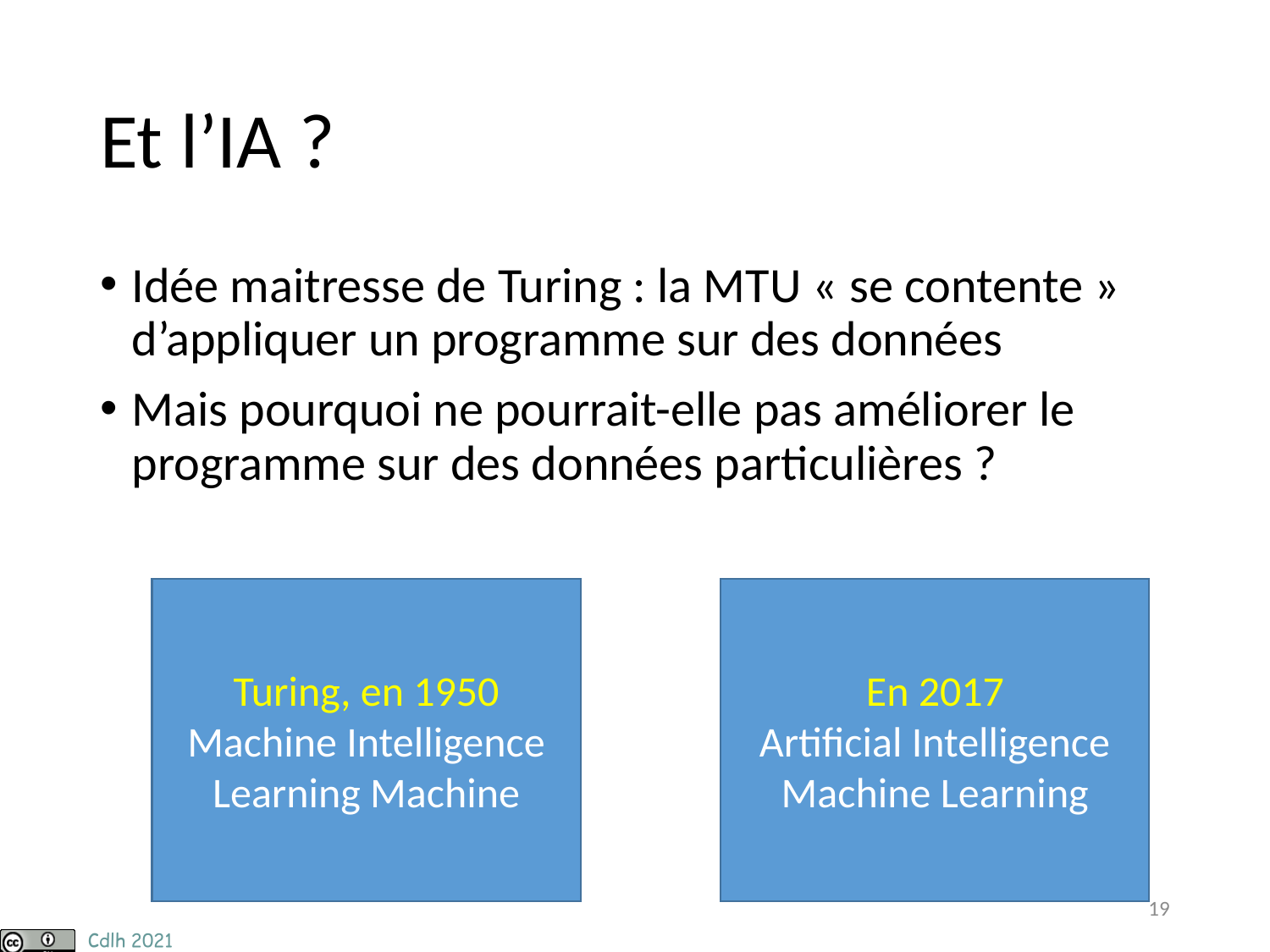

# Et l’IA ?
Idée maitresse de Turing : la MTU « se contente » d’appliquer un programme sur des données
Mais pourquoi ne pourrait-elle pas améliorer le programme sur des données particulières ?
Turing, en 1950
Machine Intelligence
Learning Machine
En 2017
Artificial Intelligence
Machine Learning
19